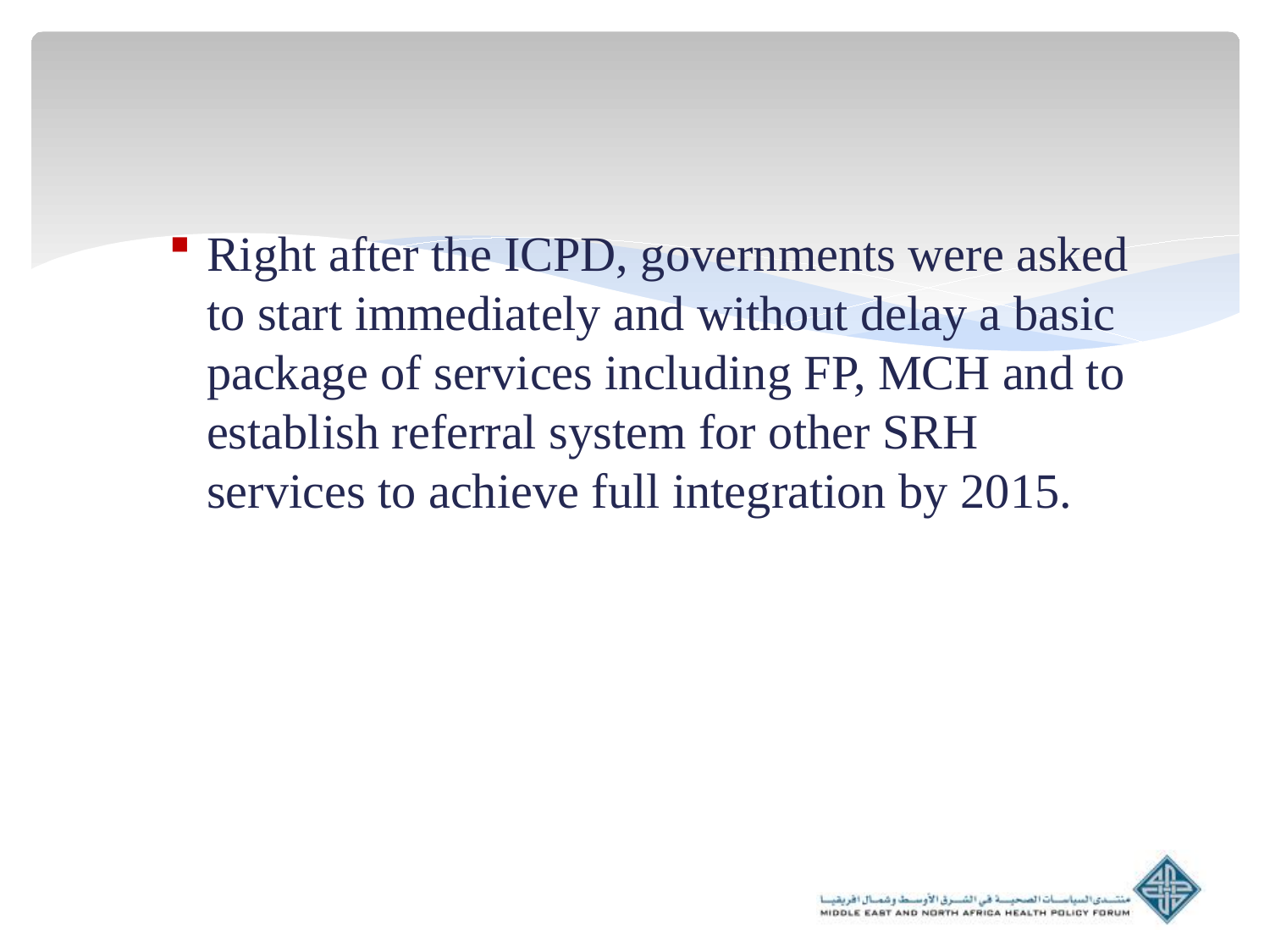

Right after the ICPD, governments were asked to start immediately and without delay a basic package of services including FP, MCH and to establish referral system for other SRH services to achieve full integration by 2015.